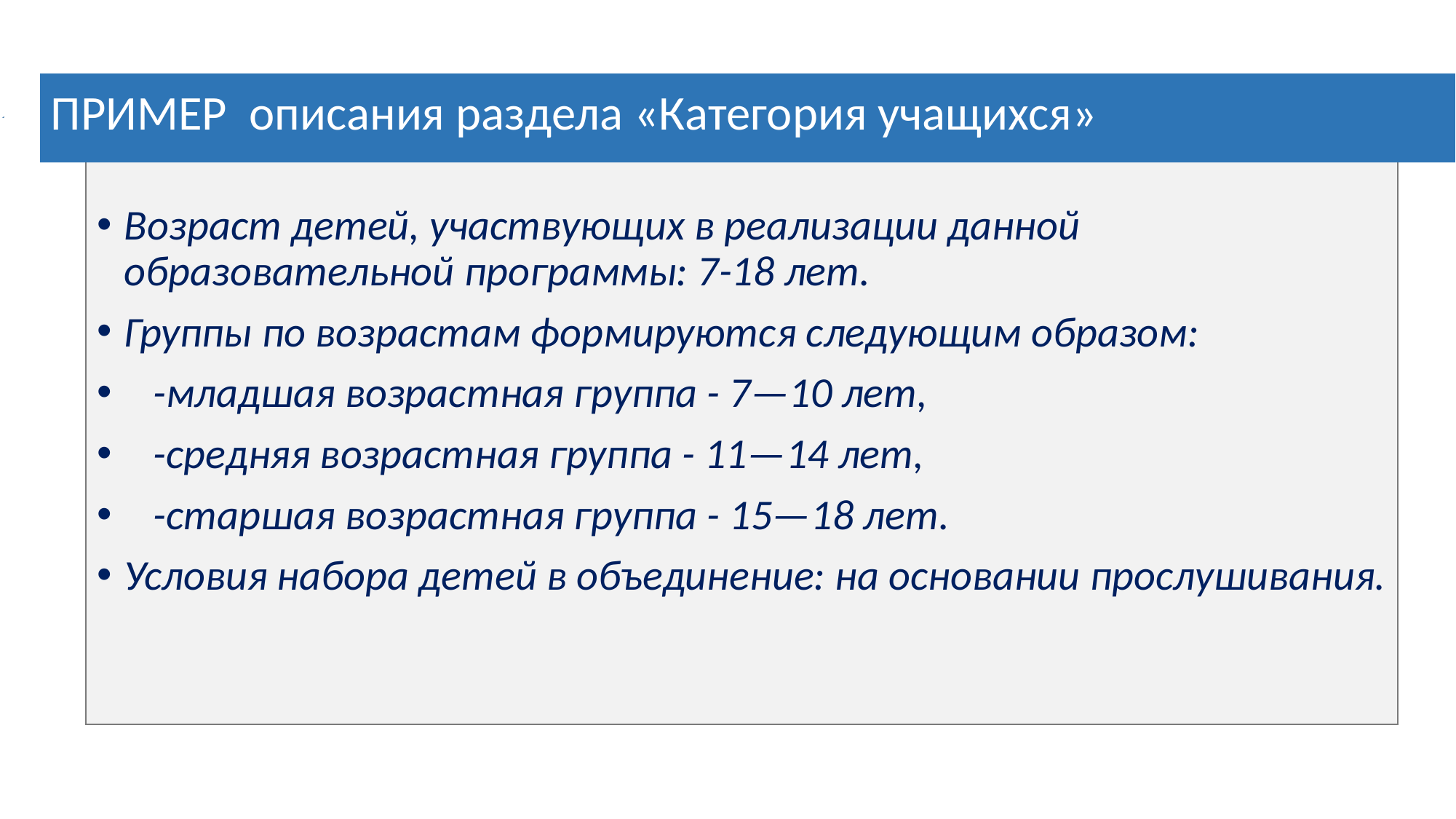

ПРИМЕР  описания раздела «Категория учащихся»

Возраст детей, участвующих в реализации данной образовательной программы: 7-18 лет.
Группы по возрастам формируются следующим образом:
   -младшая возрастная группа - 7—10 лет,
   -средняя возрастная группа - 11—14 лет,
   -старшая возрастная группа - 15—18 лет.
Условия набора детей в объединение: на основании прослушивания.